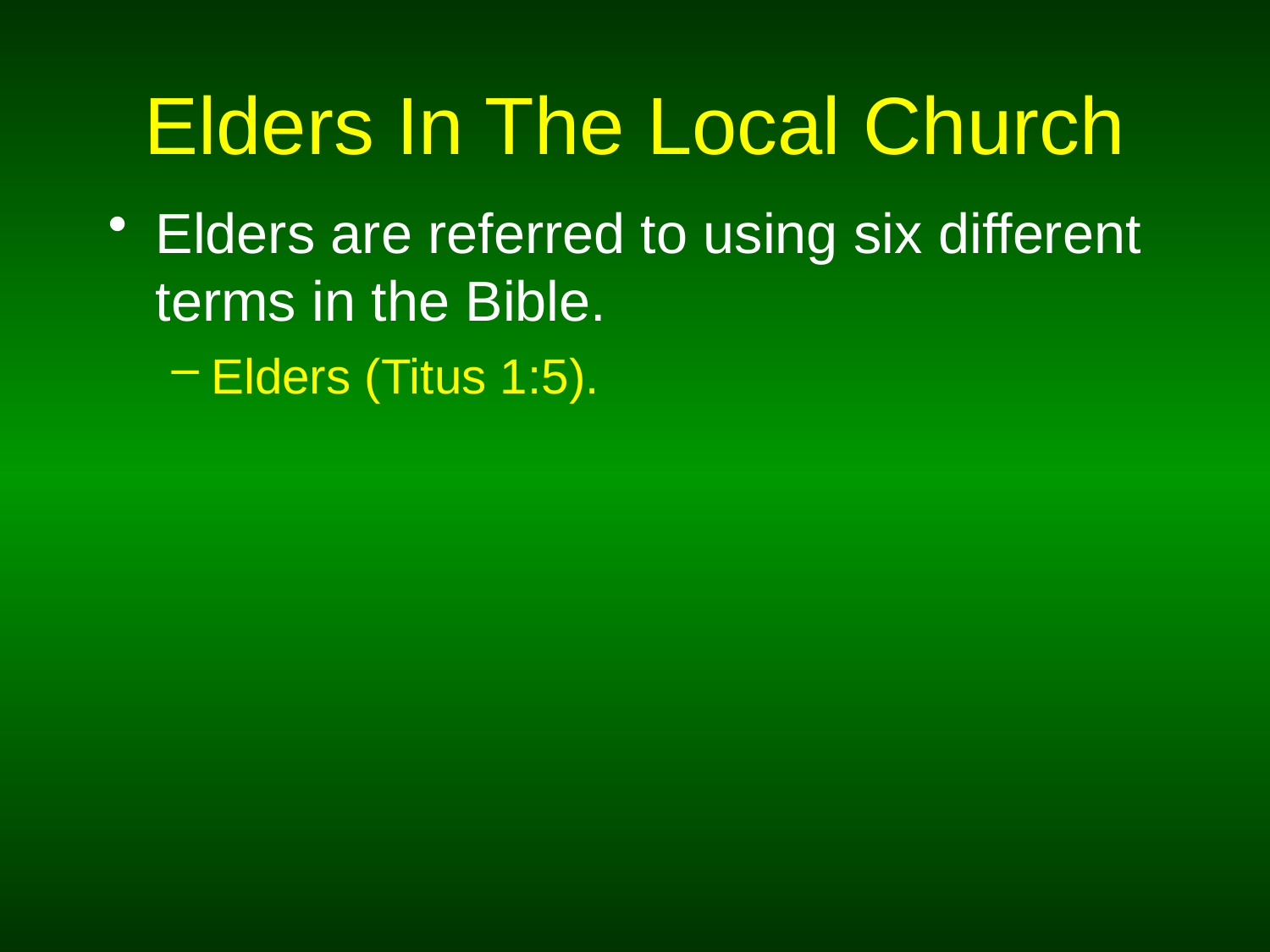

# Elders In The Local Church
Elders are referred to using six different terms in the Bible.
Elders (Titus 1:5).